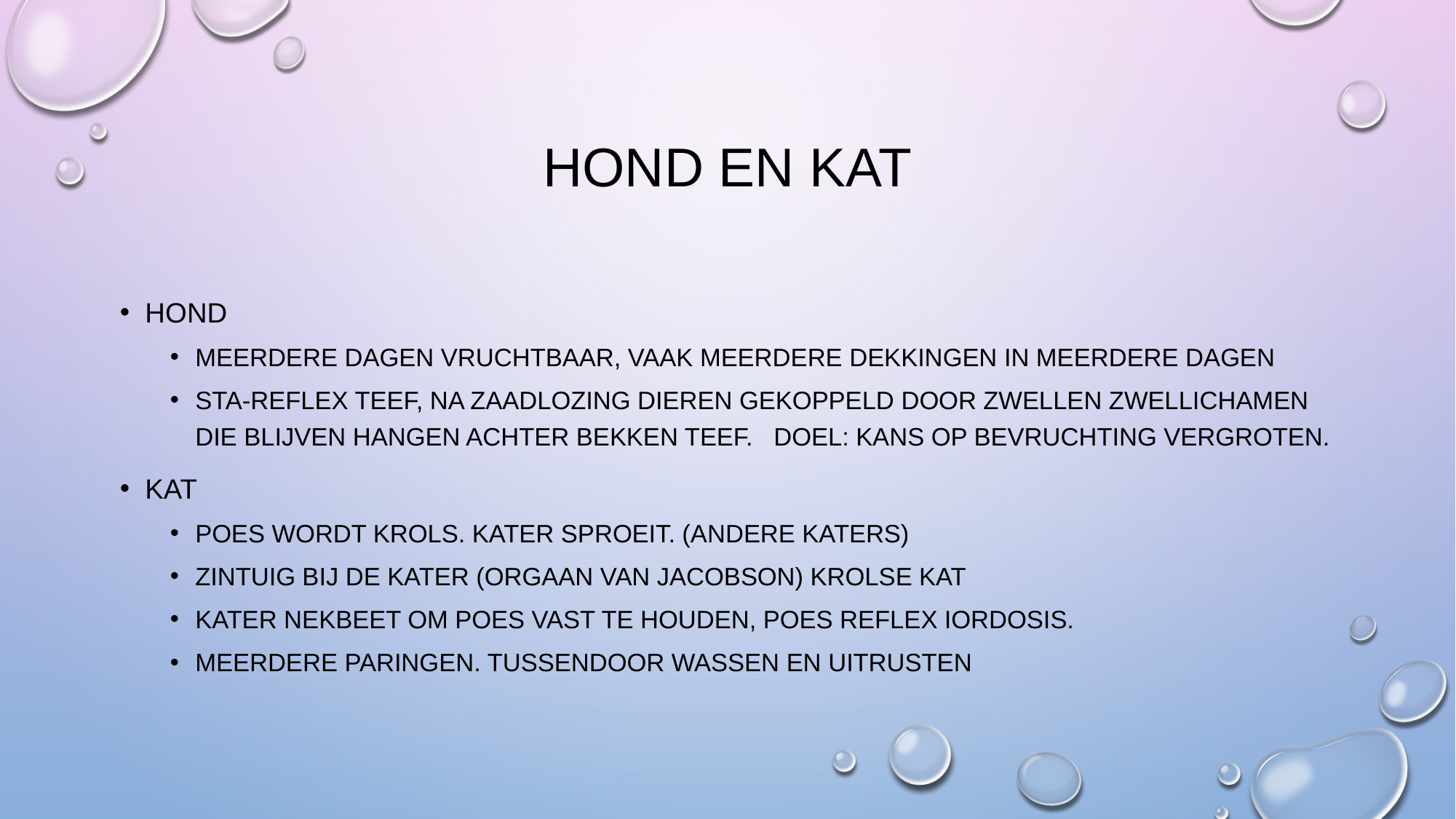

# Hond en kat
Hond
Meerdere dagen vruchtbaar, vaak meerdere dekkingen in meerdere dagen
Sta-reflex teef, na zaadlozing dieren gekoppeld door zwellen zwellichamen die blijven hangen achter bekken teef.   Doel: kans op bevruchting vergroten.
Kat
Poes wordt krols. Kater sproeit. (andere katers)
Zintuig bij de kater (orgaan van jacobson) krolse kat
Kater nekbeet om poes vast te houden, poes reflex Iordosis.
Meerdere paringen. Tussendoor wassen en uitrusten